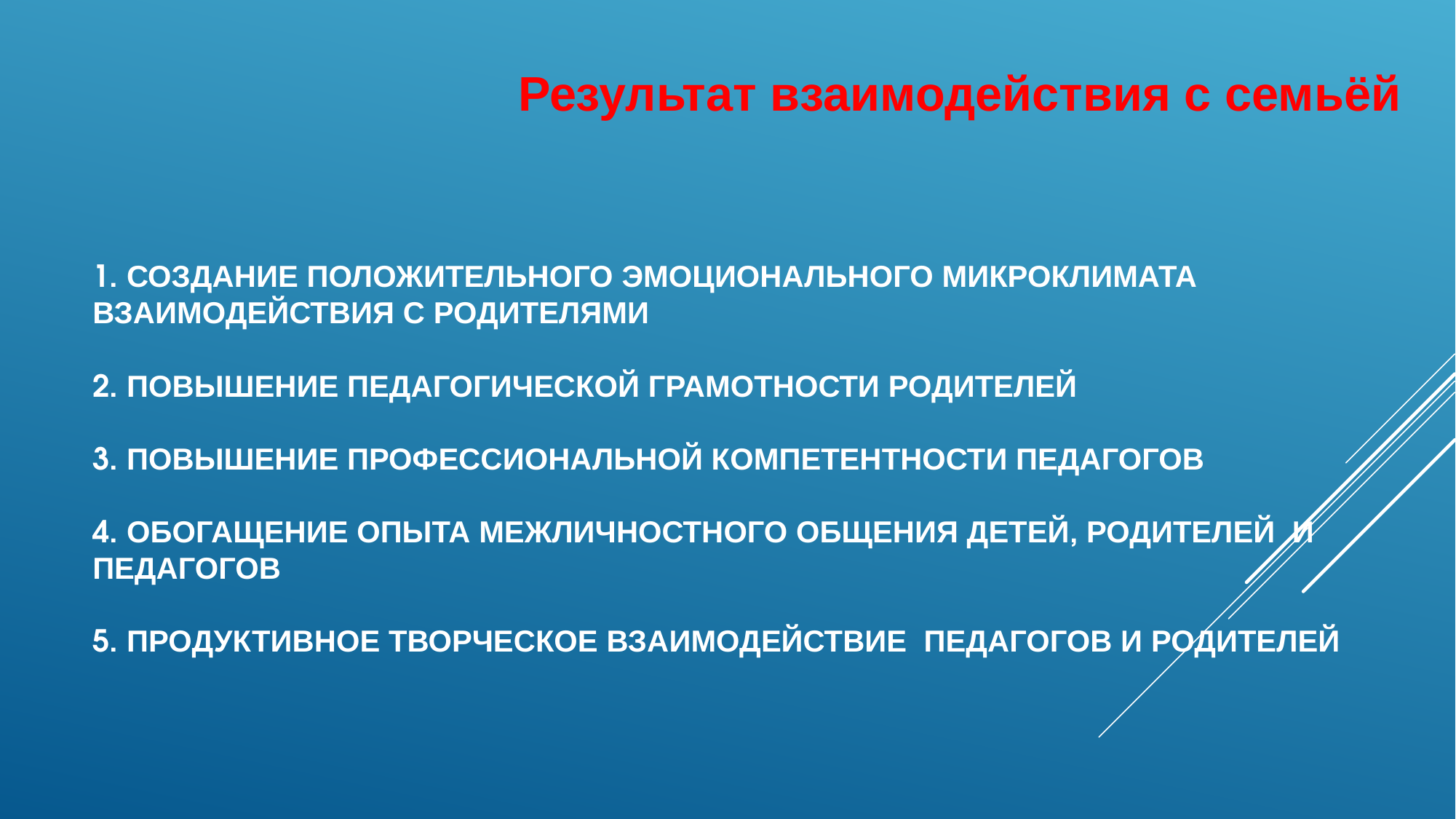

Результат взаимодействия с семьёй
# 1. Создание положительного эмоционального микроклимата  взаимодействия с родителями 2. Повышение педагогической грамотности родителей 3. Повышение профессиональной компетентности педагогов 4. Обогащение опыта межличностного общения детей, родителей  и педагогов 5. Продуктивное творческое взаимодействие  педагогов и родителей